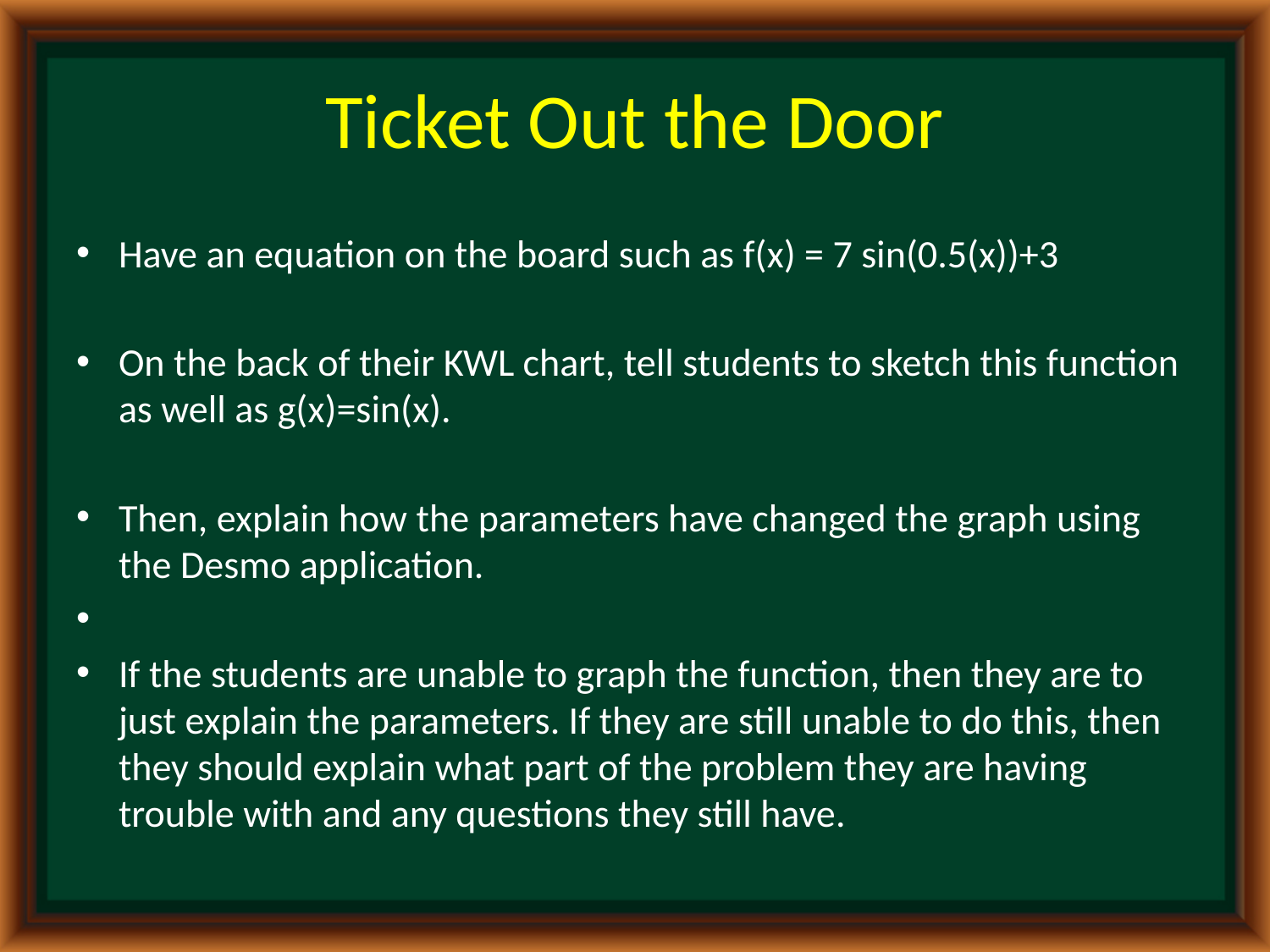

# Ticket Out the Door
Have an equation on the board such as f(x) = 7 sin(0.5(x))+3

On the back of their KWL chart, tell students to sketch this function as well as g(x)=sin(x).

Then, explain how the parameters have changed the graph using the Desmo application.

If the students are unable to graph the function, then they are to just explain the parameters. If they are still unable to do this, then they should explain what part of the problem they are having trouble with and any questions they still have.